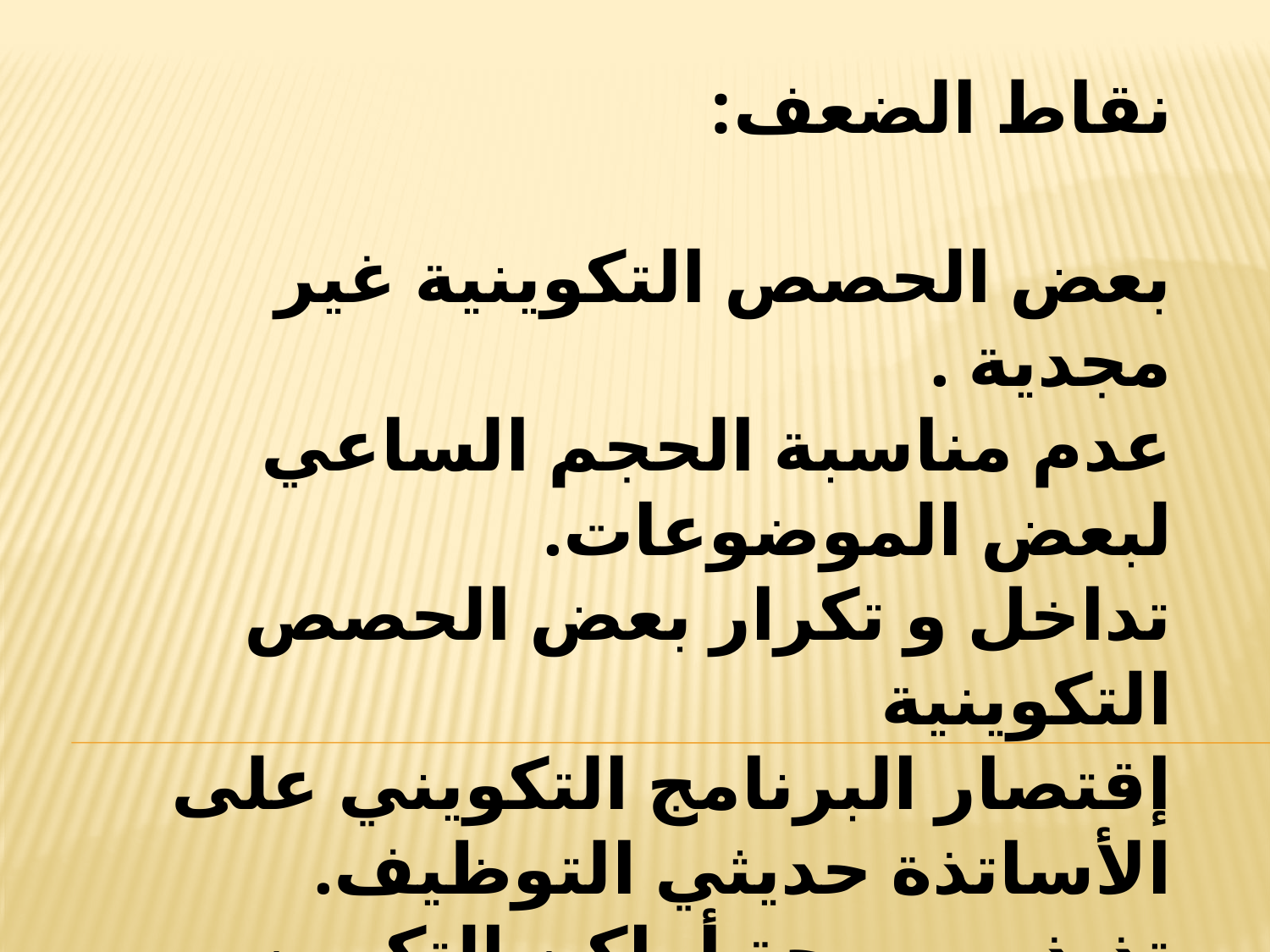

نقاط الضعف:
بعض الحصص التكوينية غير مجدية .
عدم مناسبة الحجم الساعي لبعض الموضوعات.
تداخل و تكرار بعض الحصص التكوينية
إقتصار البرنامج التكويني على الأساتذة حديثي التوظيف.
تذبذب برمجة أماكن التكوين.